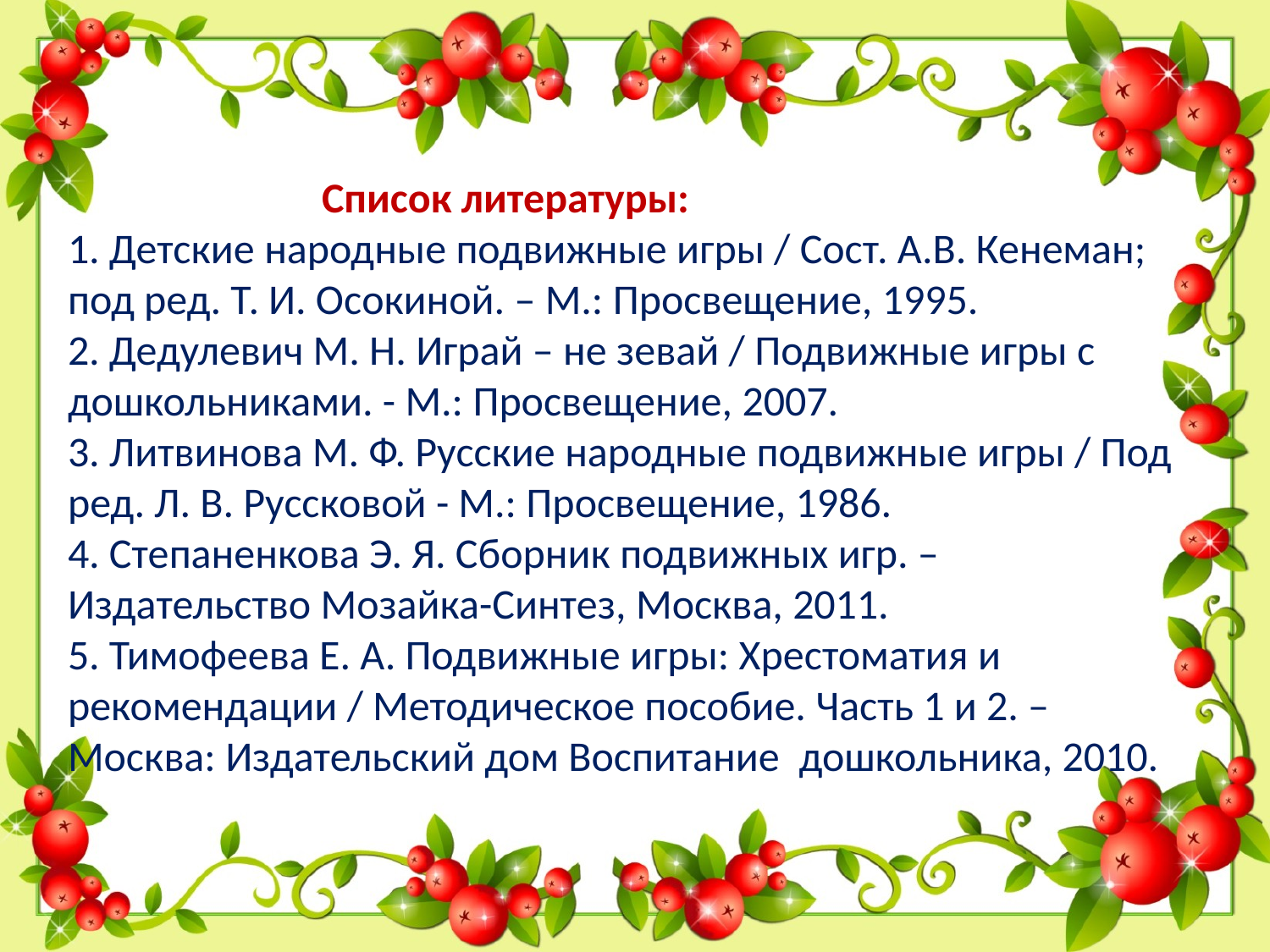

# Список литературы: 1. Детские народные подвижные игры / Сост. А.В. Кенеман; под ред. Т. И. Осокиной. – М.: Просвещение, 1995. 2. Дедулевич М. Н. Играй – не зевай / Подвижные игры с дошкольниками. - М.: Просвещение, 2007. 3. Литвинова М. Ф. Русские народные подвижные игры / Под ред. Л. В. Руссковой - М.: Просвещение, 1986. 4. Степаненкова Э. Я. Сборник подвижных игр. – Издательство Мозайка-Синтез, Москва, 2011. 5. Тимофеева Е. А. Подвижные игры: Хрестоматия и рекомендации / Методическое пособие. Часть 1 и 2. – Москва: Издательский дом Воспитание  дошкольника, 2010.